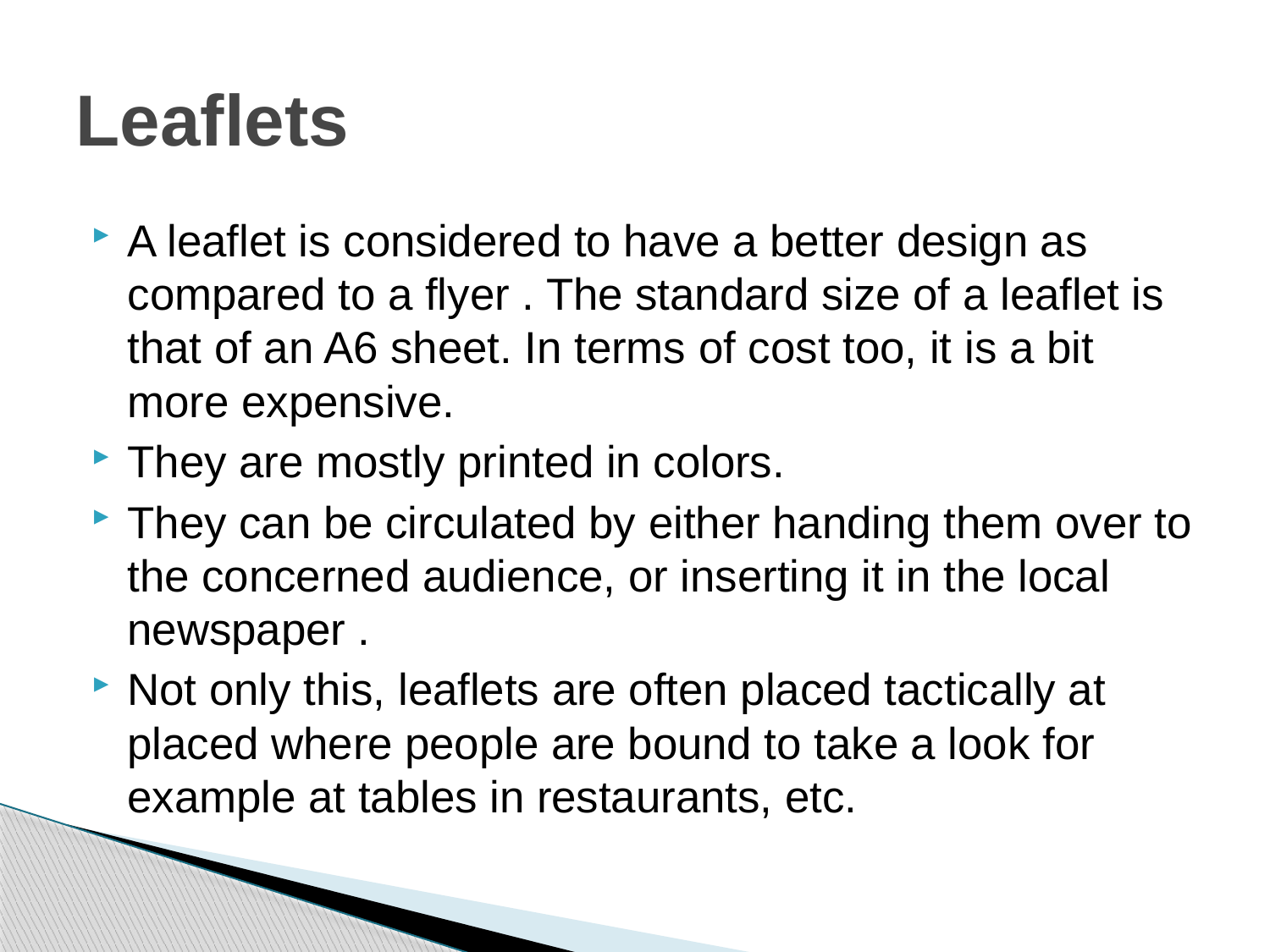

# Leaflets
A leaflet is considered to have a better design as compared to a flyer . The standard size of a leaflet is that of an A6 sheet. In terms of cost too, it is a bit more expensive.
They are mostly printed in colors.
They can be circulated by either handing them over to the concerned audience, or inserting it in the local newspaper .
Not only this, leaflets are often placed tactically at placed where people are bound to take a look for example at tables in restaurants, etc.